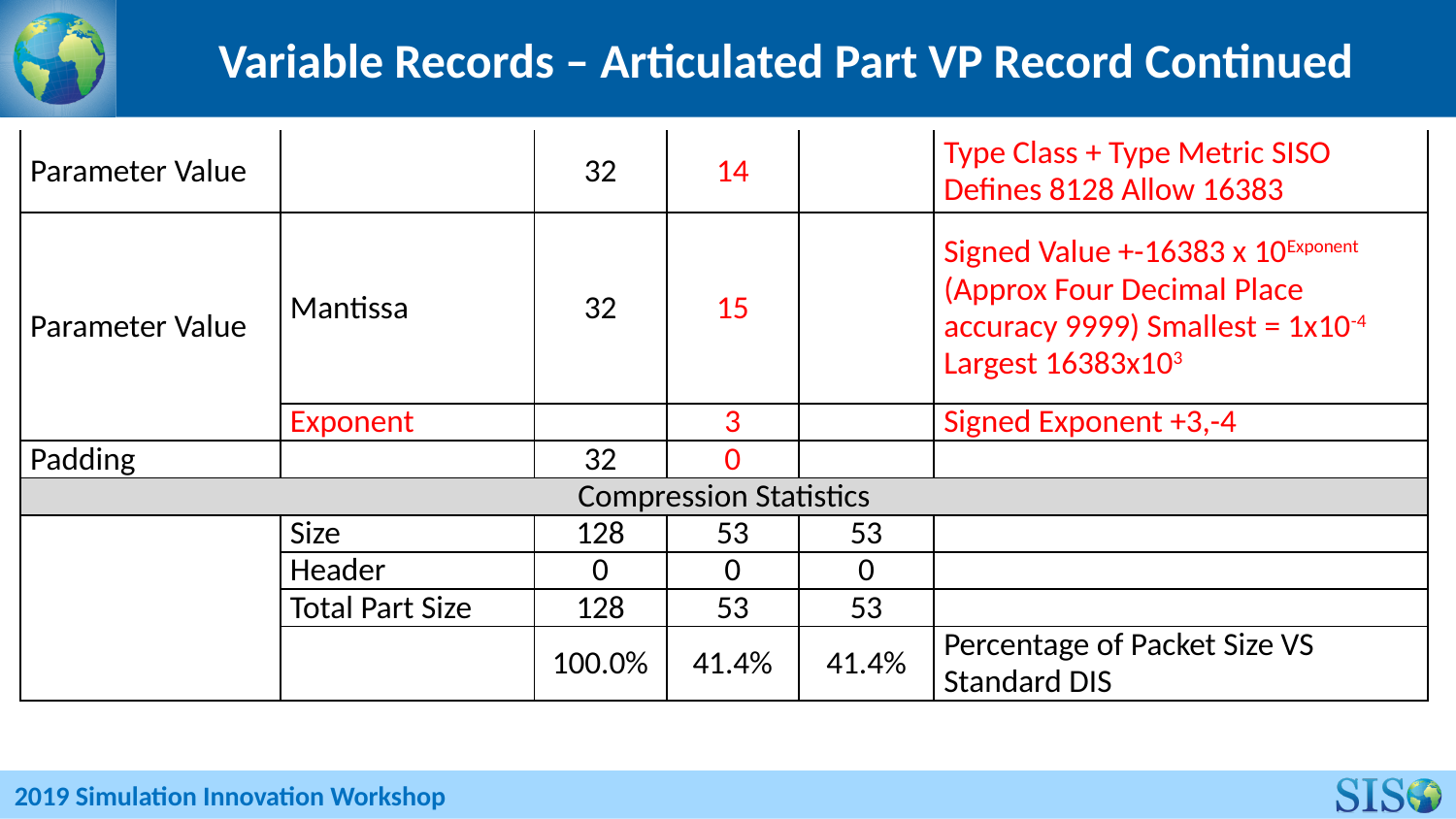

# Variable Records – Articulated Part VP Record Continued
| Parameter Value |  | 32 | 14 |  | Type Class + Type Metric SISO Defines 8128 Allow 16383 |
| --- | --- | --- | --- | --- | --- |
| Parameter Value | Mantissa | 32 | 15 |  | Signed Value +-16383 x 10Exponent (Approx Four Decimal Place accuracy 9999) Smallest = 1x10-4 Largest 16383x103 |
|  | Exponent |  | 3 |  | Signed Exponent +3,-4 |
| Padding |  | 32 | 0 |  |  |
| Compression Statistics |  |  |  |  |  |
|  | Size | 128 | 53 | 53 |  |
|  | Header | 0 | 0 | 0 |  |
|  | Total Part Size | 128 | 53 | 53 |  |
|  |  | 100.0% | 41.4% | 41.4% | Percentage of Packet Size VS Standard DIS |